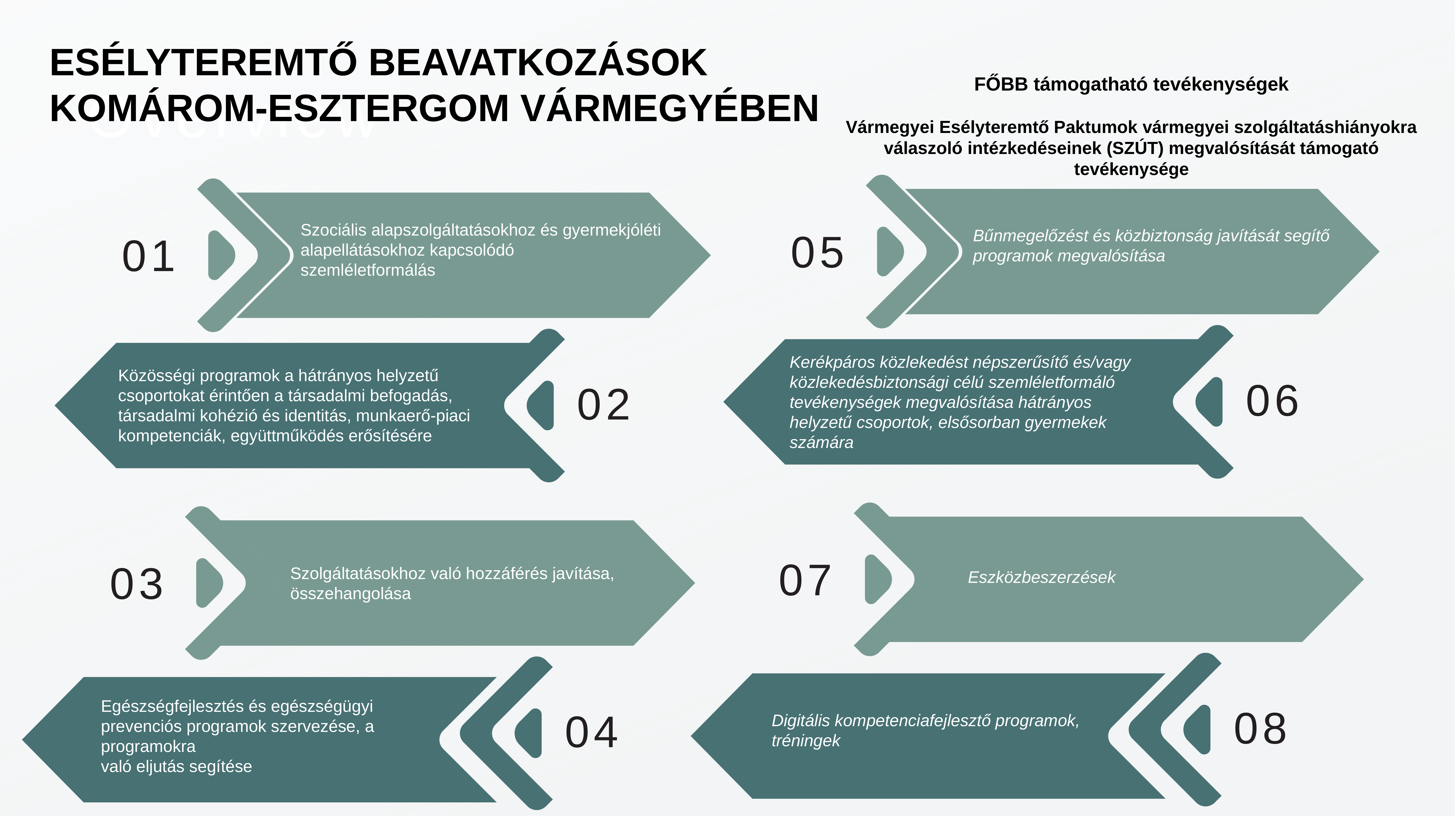

Esélyteremtő beavatkozások Komárom-Esztergom vármegyében
Overview
FŐBB támogatható tevékenységek

Vármegyei Esélyteremtő Paktumok vármegyei szolgáltatáshiányokra válaszoló intézkedéseinek (SZÚT) megvalósítását támogató tevékenysége

05
01
Szociális alapszolgáltatásokhoz és gyermekjóléti alapellátásokhoz kapcsolódó
szemléletformálás
Bűnmegelőzést és közbiztonság javítását segítő programok megvalósítása

Kerékpáros közlekedést népszerűsítő és/vagy közlekedésbiztonsági célú szemléletformáló tevékenységek megvalósítása hátrányos helyzetű csoportok, elsősorban gyermekek számára
06
Közösségi programok a hátrányos helyzetű csoportokat érintően a társadalmi befogadás, társadalmi kohézió és identitás, munkaerő-piaci kompetenciák, együttműködés erősítésére
02

07
03

Szolgáltatásokhoz való hozzáférés javítása, összehangolása
Eszközbeszerzések

08
04
Egészségfejlesztés és egészségügyi prevenciós programok szervezése, a programokra
való eljutás segítése

Digitális kompetenciafejlesztő programok, tréningek